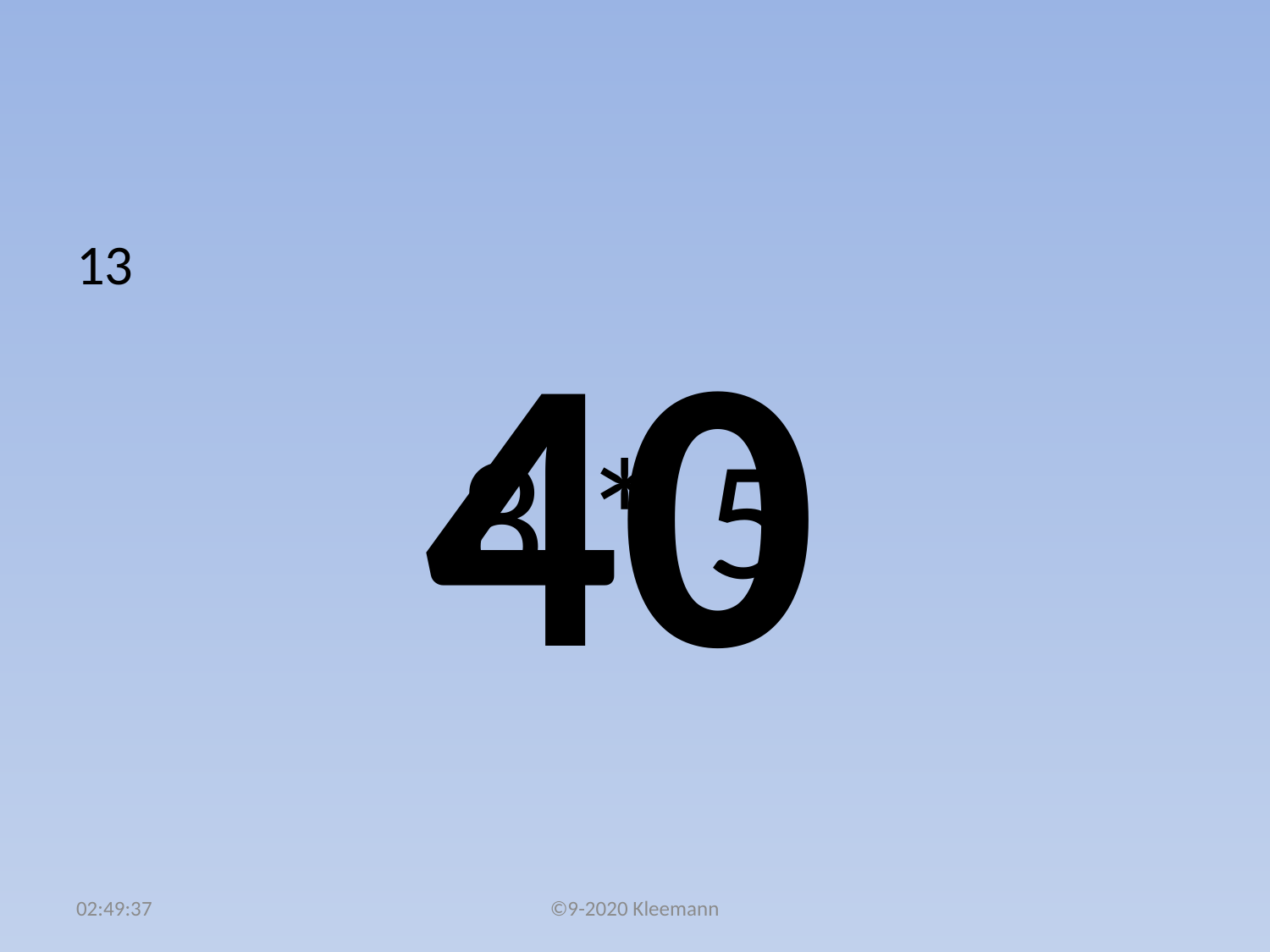

#
13

          8 * 5
40
02:49:37
©9-2020 Kleemann